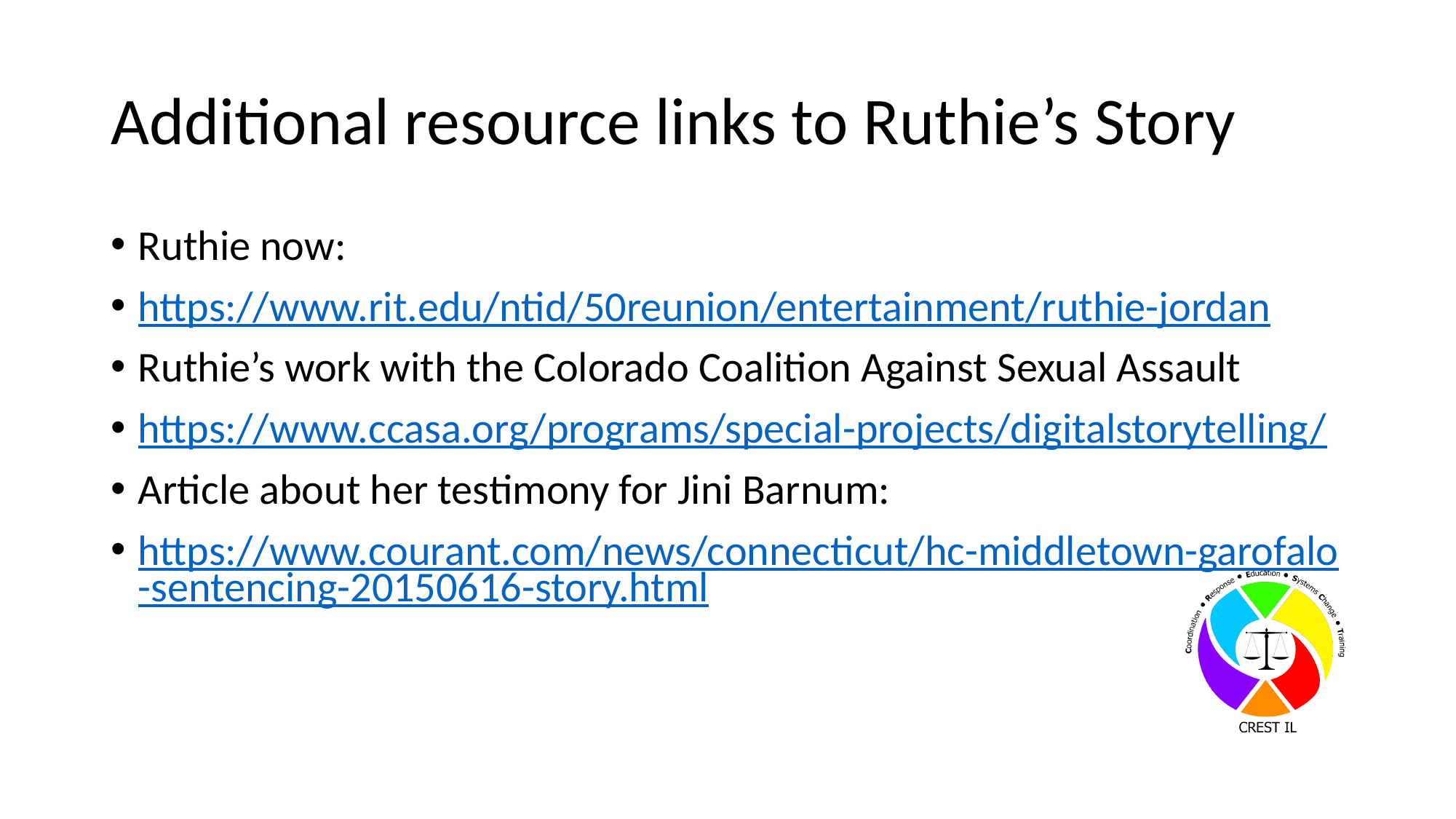

# Additional resource links to Ruthie’s Story
Ruthie now:
https://www.rit.edu/ntid/50reunion/entertainment/ruthie-jordan
Ruthie’s work with the Colorado Coalition Against Sexual Assault
https://www.ccasa.org/programs/special-projects/digitalstorytelling/
Article about her testimony for Jini Barnum:
https://www.courant.com/news/connecticut/hc-middletown-garofalo-sentencing-20150616-story.html